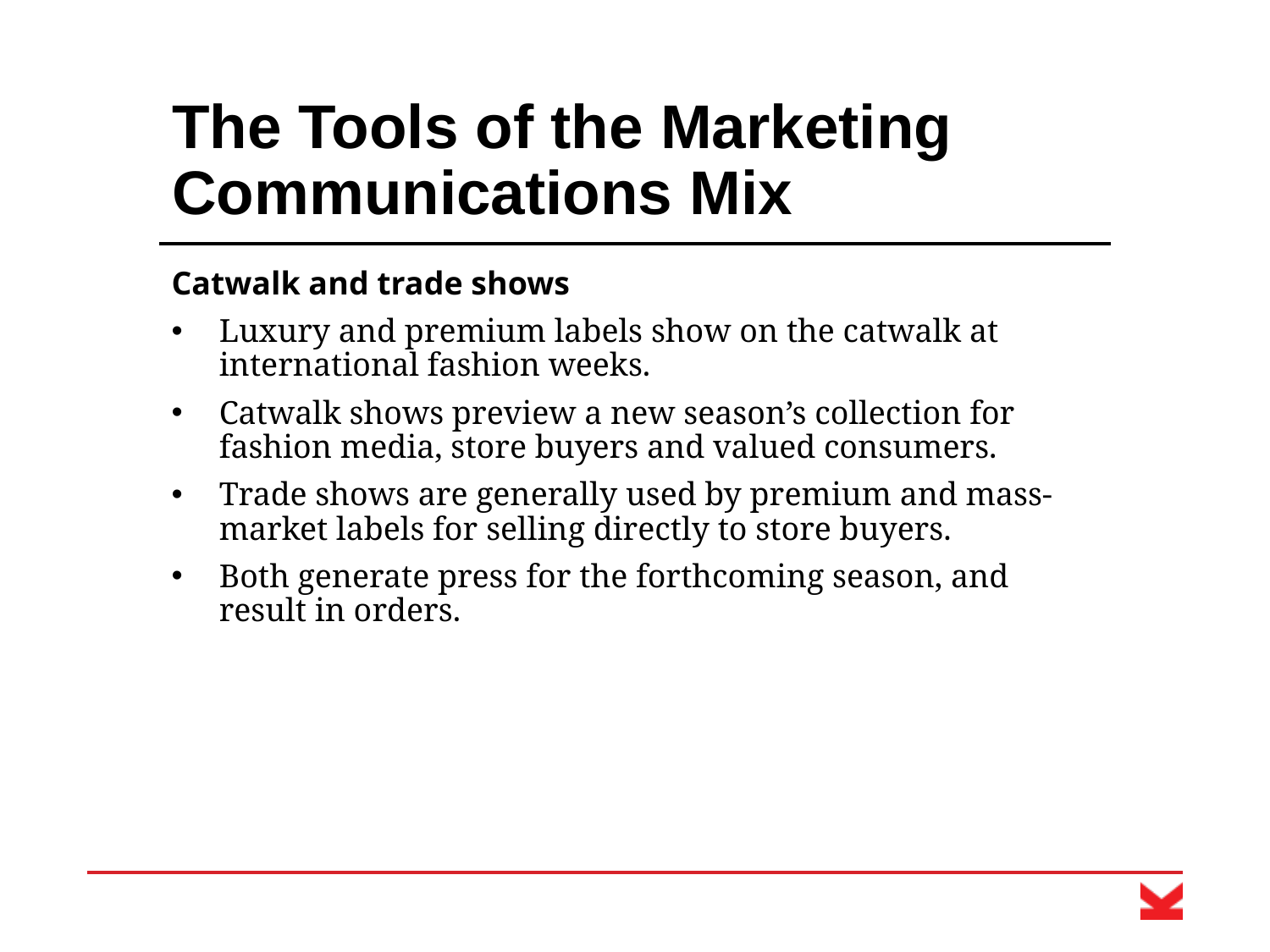

# The Tools of the Marketing Communications Mix
Catwalk and trade shows
Luxury and premium labels show on the catwalk at  international fashion weeks.
Catwalk shows preview a new season’s collection for fashion media, store buyers and valued consumers.
Trade shows are generally used by premium and mass-market labels for selling directly to store buyers.
Both generate press for the forthcoming season, and result in orders.